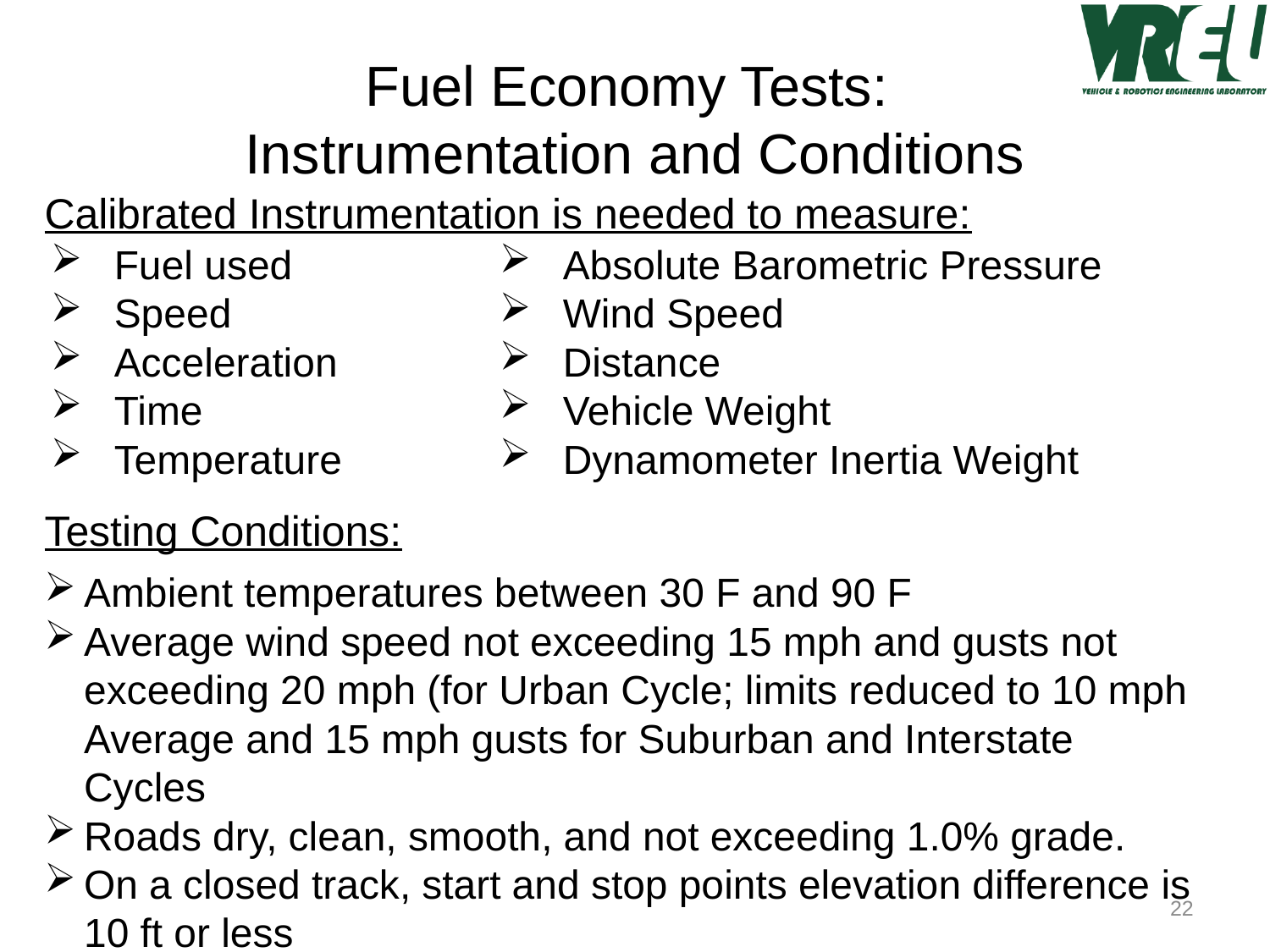

# Fuel Economy Tests: Instrumentation and Conditions
Calibrated Instrumentation is needed to measure:

Fuel used
Speed
Acceleration
Time
Temperature
Absolute Barometric Pressure
Wind Speed
Distance
Vehicle Weight
Dynamometer Inertia Weight
Testing Conditions:
Ambient temperatures between 30 F and 90 F
Average wind speed not exceeding 15 mph and gusts not exceeding 20 mph (for Urban Cycle; limits reduced to 10 mph Average and 15 mph gusts for Suburban and Interstate Cycles
Roads dry, clean, smooth, and not exceeding 1.0% grade.
On a closed track, start and stop points elevation difference is 10 ft or less
22